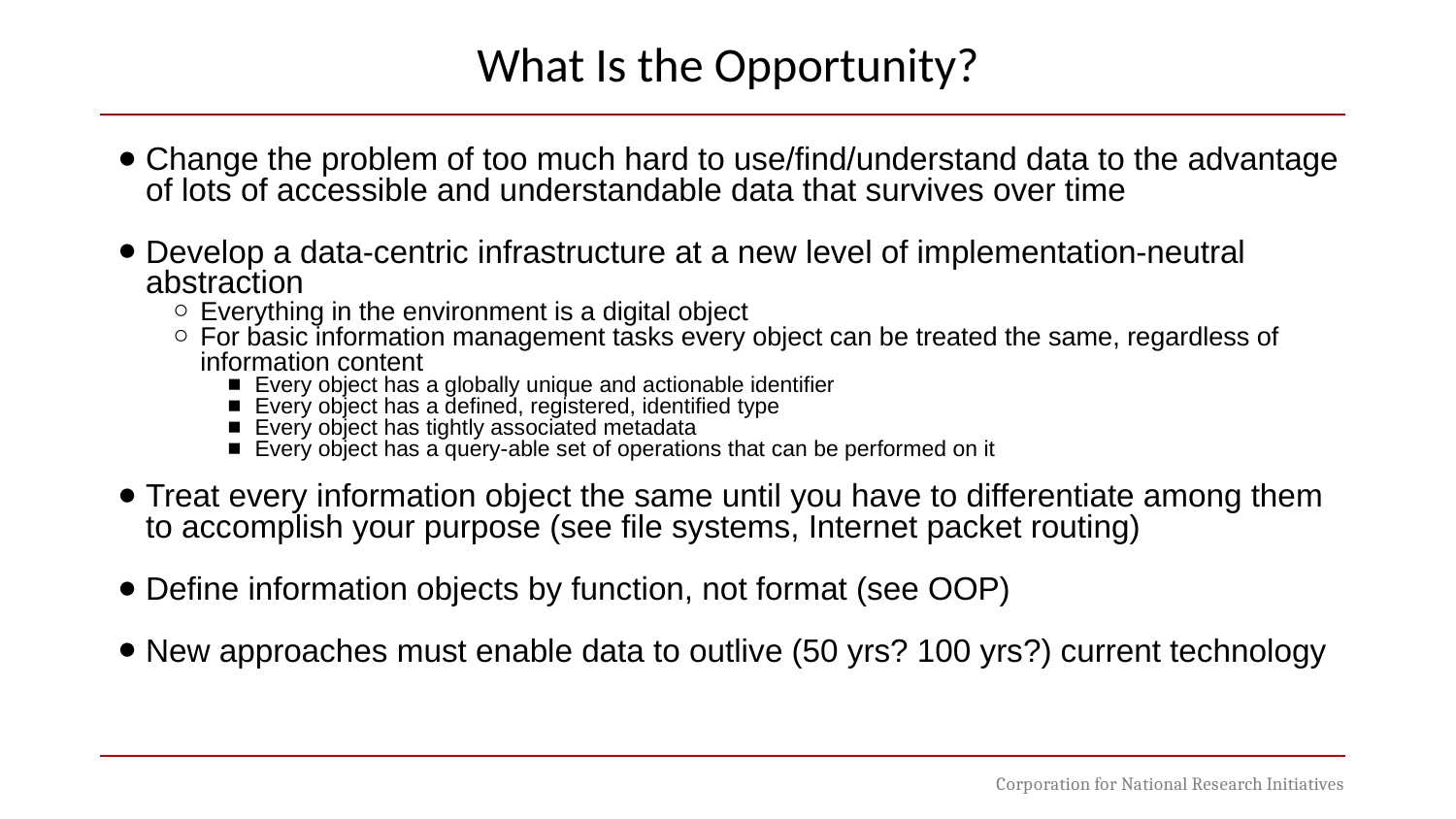

# What Is the Opportunity?
Change the problem of too much hard to use/find/understand data to the advantage of lots of accessible and understandable data that survives over time

Develop a data-centric infrastructure at a new level of implementation-neutral abstraction
Everything in the environment is a digital object
For basic information management tasks every object can be treated the same, regardless of information content
Every object has a globally unique and actionable identifier
Every object has a defined, registered, identified type
Every object has tightly associated metadata
Every object has a query-able set of operations that can be performed on it

Treat every information object the same until you have to differentiate among them to accomplish your purpose (see file systems, Internet packet routing)

Define information objects by function, not format (see OOP)

New approaches must enable data to outlive (50 yrs? 100 yrs?) current technology

Corporation for National Research Initiatives